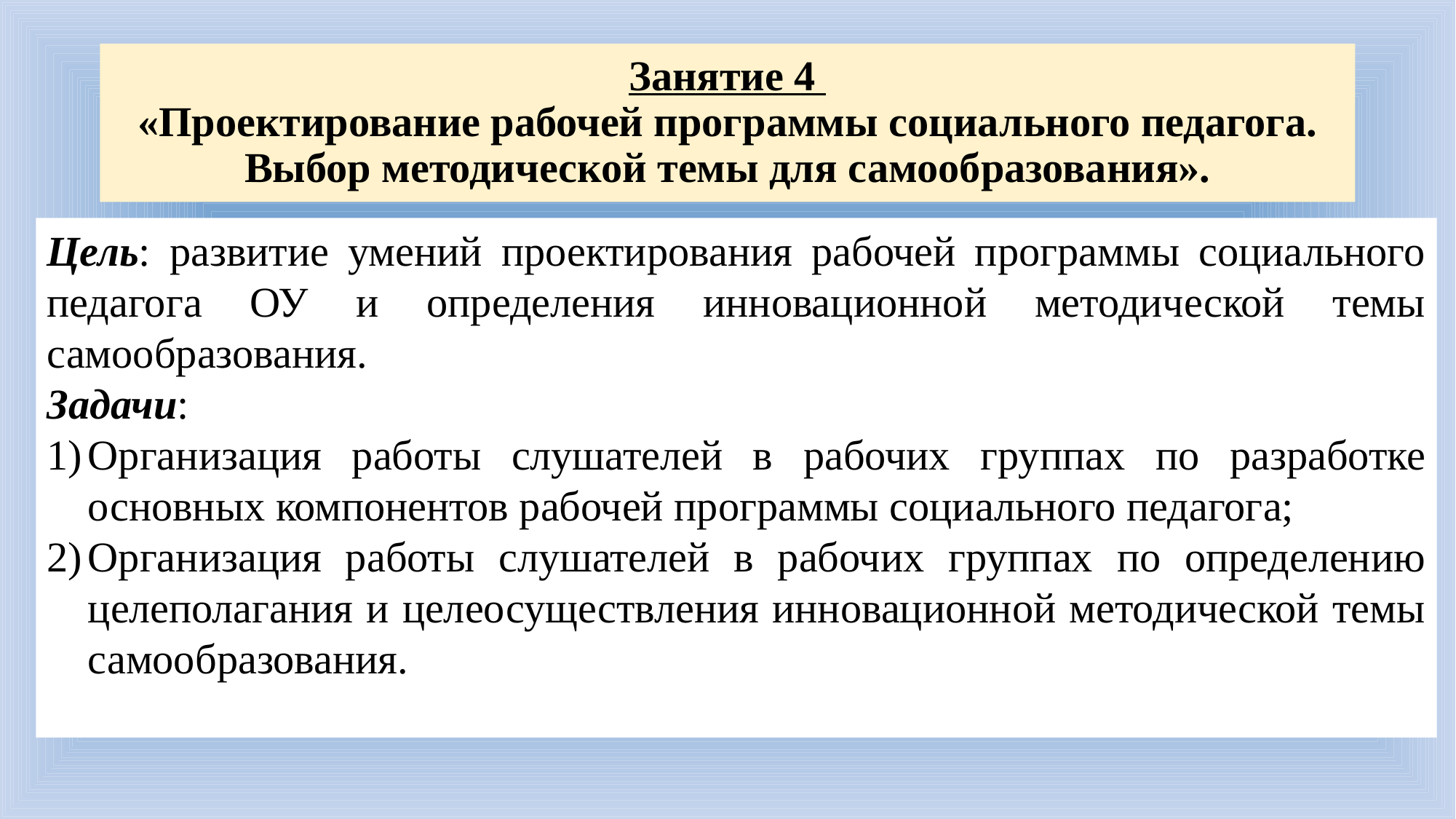

# Занятие 4 «Проектирование рабочей программы социального педагога. Выбор методической темы для самообразования».
Цель: развитие умений проектирования рабочей программы социального педагога ОУ и определения инновационной методической темы самообразования.
Задачи:
Организация работы слушателей в рабочих группах по разработке основных компонентов рабочей программы социального педагога;
Организация работы слушателей в рабочих группах по определению целеполагания и целеосуществления инновационной методической темы самообразования.